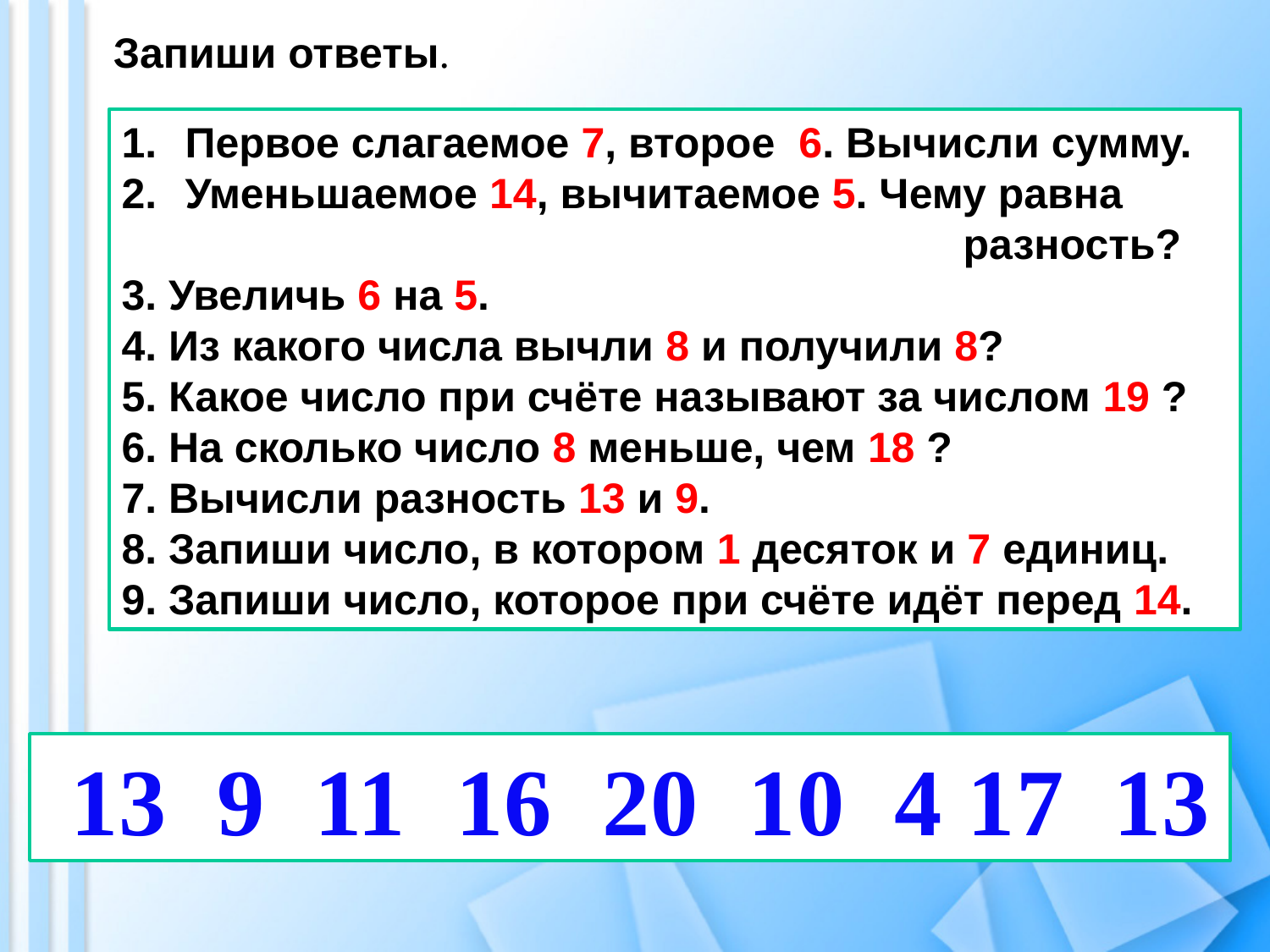

Запиши ответы.
Первое слагаемое 7, второе  6. Вычисли сумму.
Уменьшаемое 14, вычитаемое 5. Чему равна
                                                                       разность?
3. Увеличь 6 на 5.
4. Из какого числа вычли 8 и получили 8?
5. Какое число при счёте называют за числом 19 ?
6. На сколько число 8 меньше, чем 18 ?
7. Вычисли разность 13 и 9.
8. Запиши число, в котором 1 десяток и 7 единиц.
9. Запиши число, которое при счёте идёт перед 14.
 13  9  11  16  20  10  4 17  13